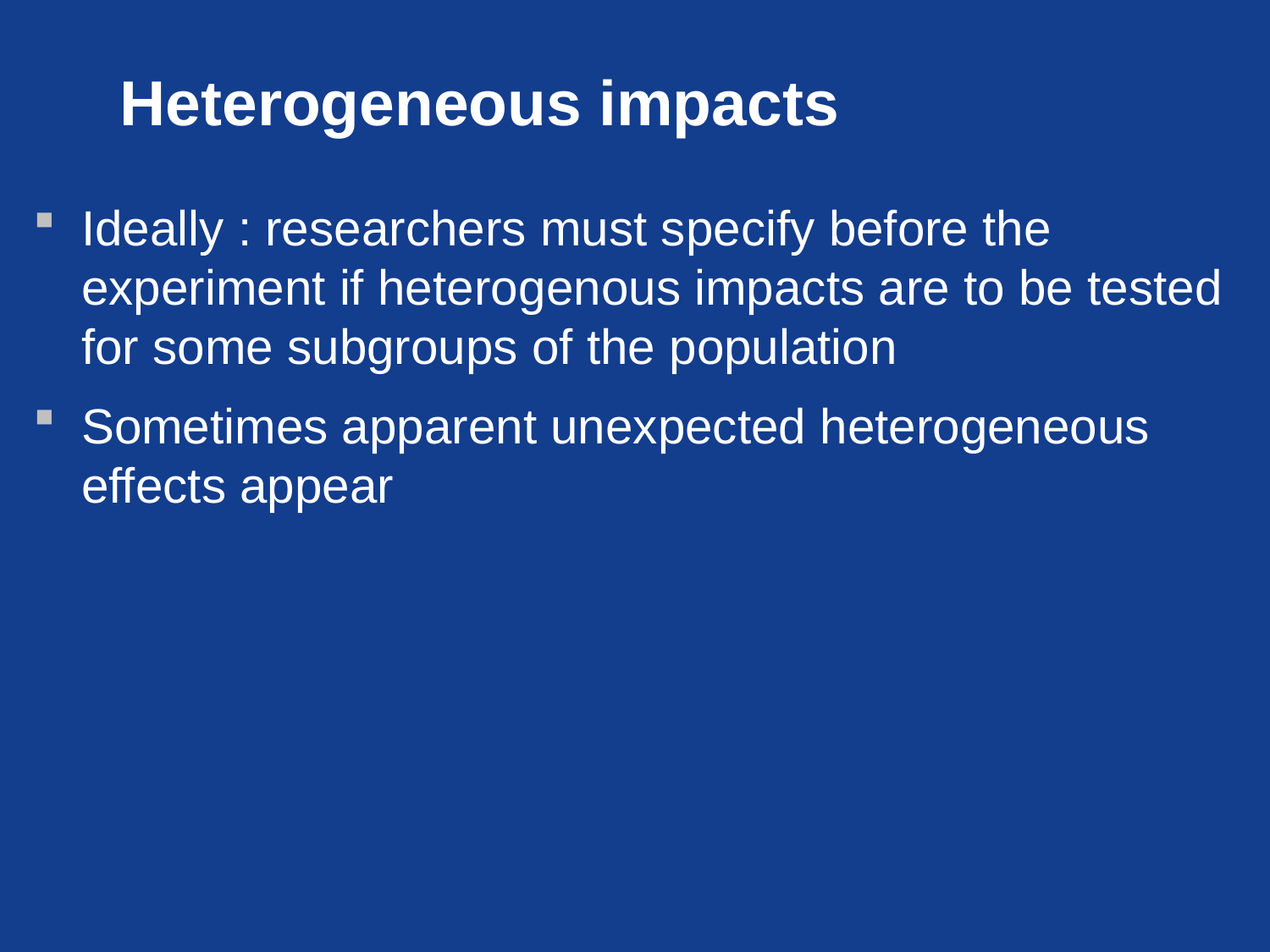

# Heterogeneous impacts
Ideally : researchers must specify before the experiment if heterogenous impacts are to be tested for some subgroups of the population
Sometimes apparent unexpected heterogeneous  effects appear